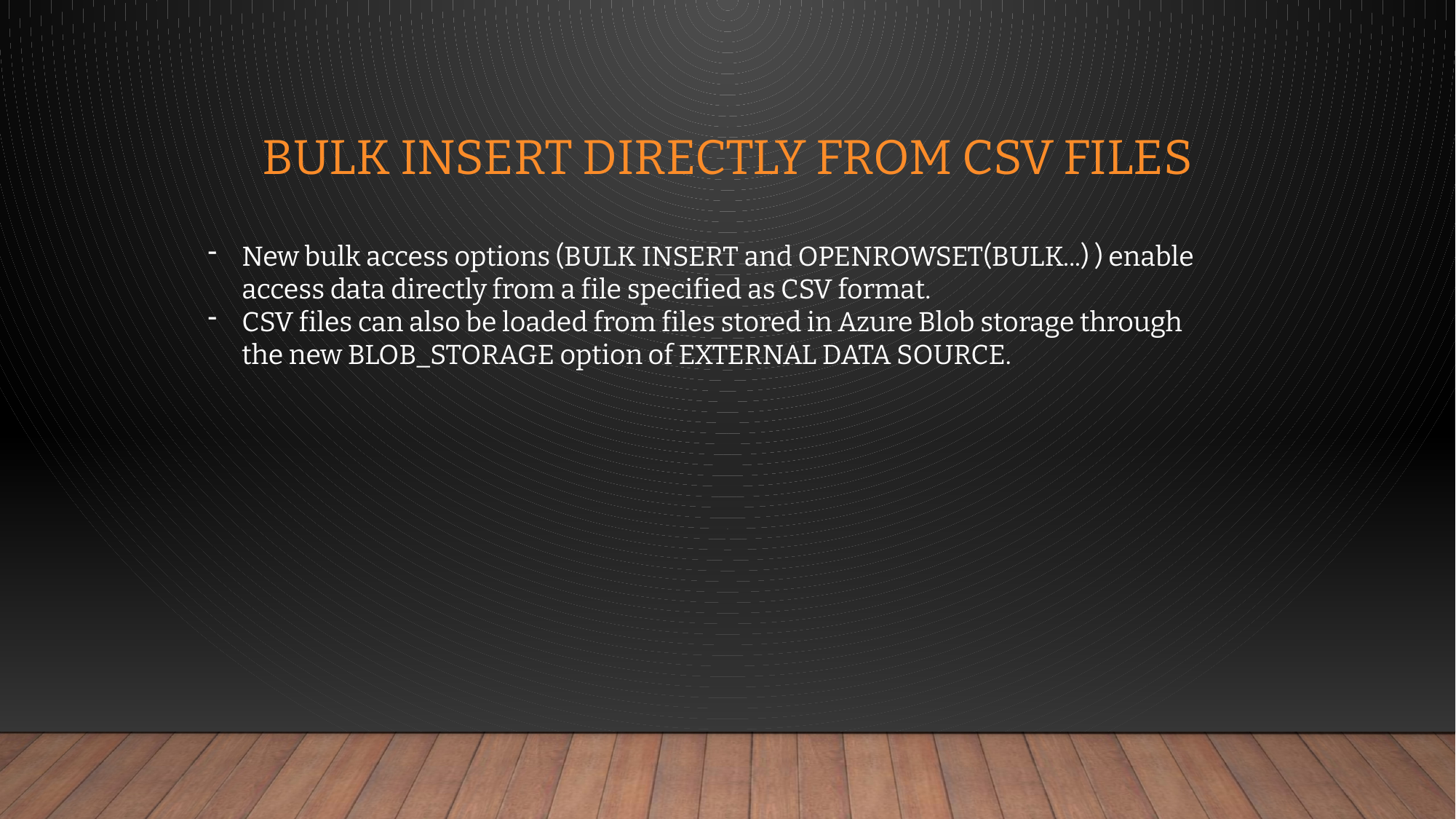

# BULK INSERT directly from CSV files
New bulk access options (BULK INSERT and OPENROWSET(BULK...) ) enable access data directly from a file specified as CSV format.
CSV files can also be loaded from files stored in Azure Blob storage through the new BLOB_STORAGE option of EXTERNAL DATA SOURCE.